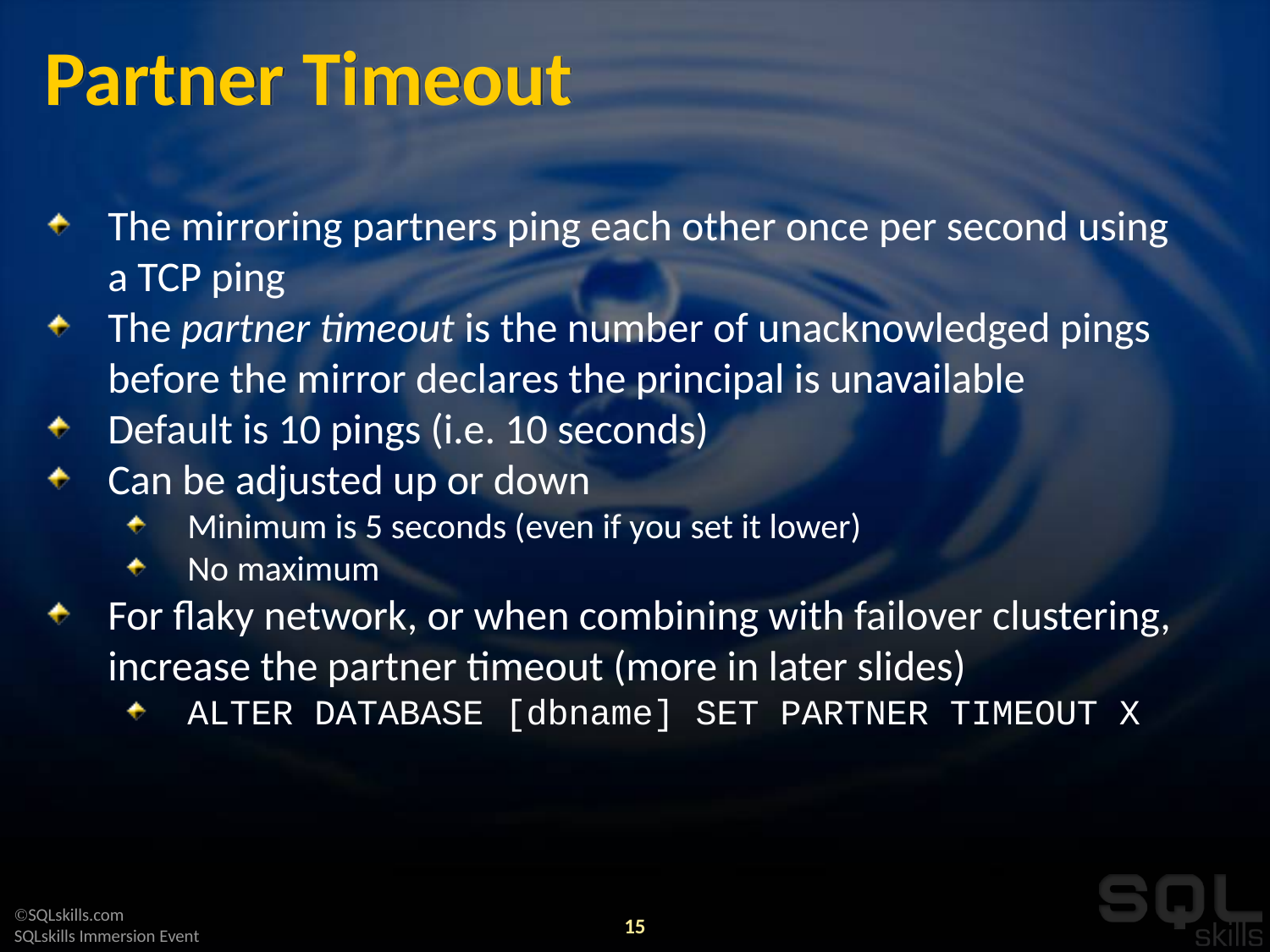

# Partner Timeout
The mirroring partners ping each other once per second using a TCP ping
The partner timeout is the number of unacknowledged pings before the mirror declares the principal is unavailable
Default is 10 pings (i.e. 10 seconds)
Can be adjusted up or down
Minimum is 5 seconds (even if you set it lower)
No maximum
For flaky network, or when combining with failover clustering, increase the partner timeout (more in later slides)
ALTER DATABASE [dbname] SET PARTNER TIMEOUT X
15